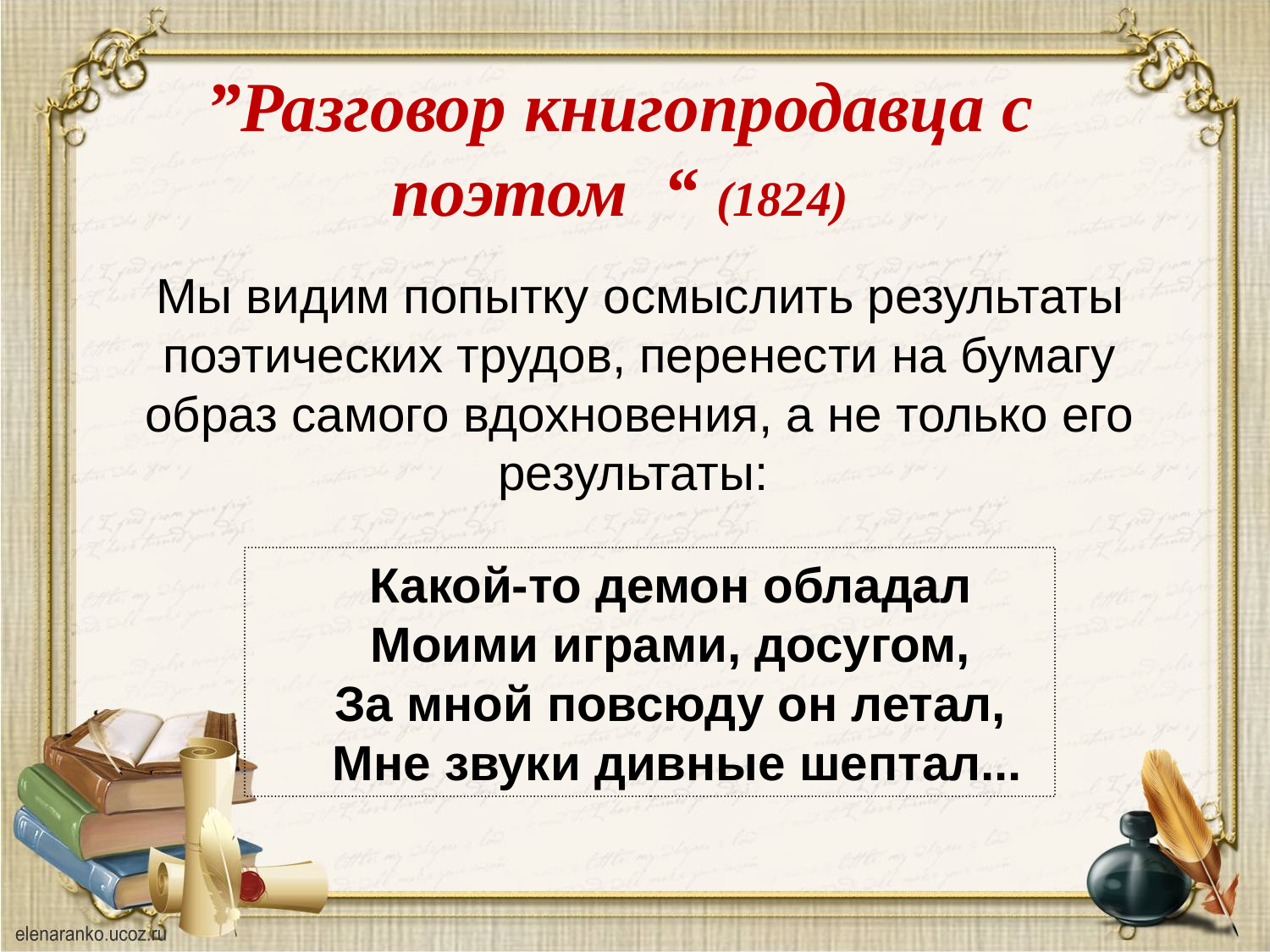

# ”Разговор книгопродавца с поэтом  “ (1824)
Мы видим попытку осмыслить результаты поэтических трудов, перенести на бумагу образ самого вдохновения, а не только его результаты:
    Какой-то демон обладал 
    Моими играми, досугом, 
    За мной повсюду он летал, 
    Мне звуки дивные шептал...